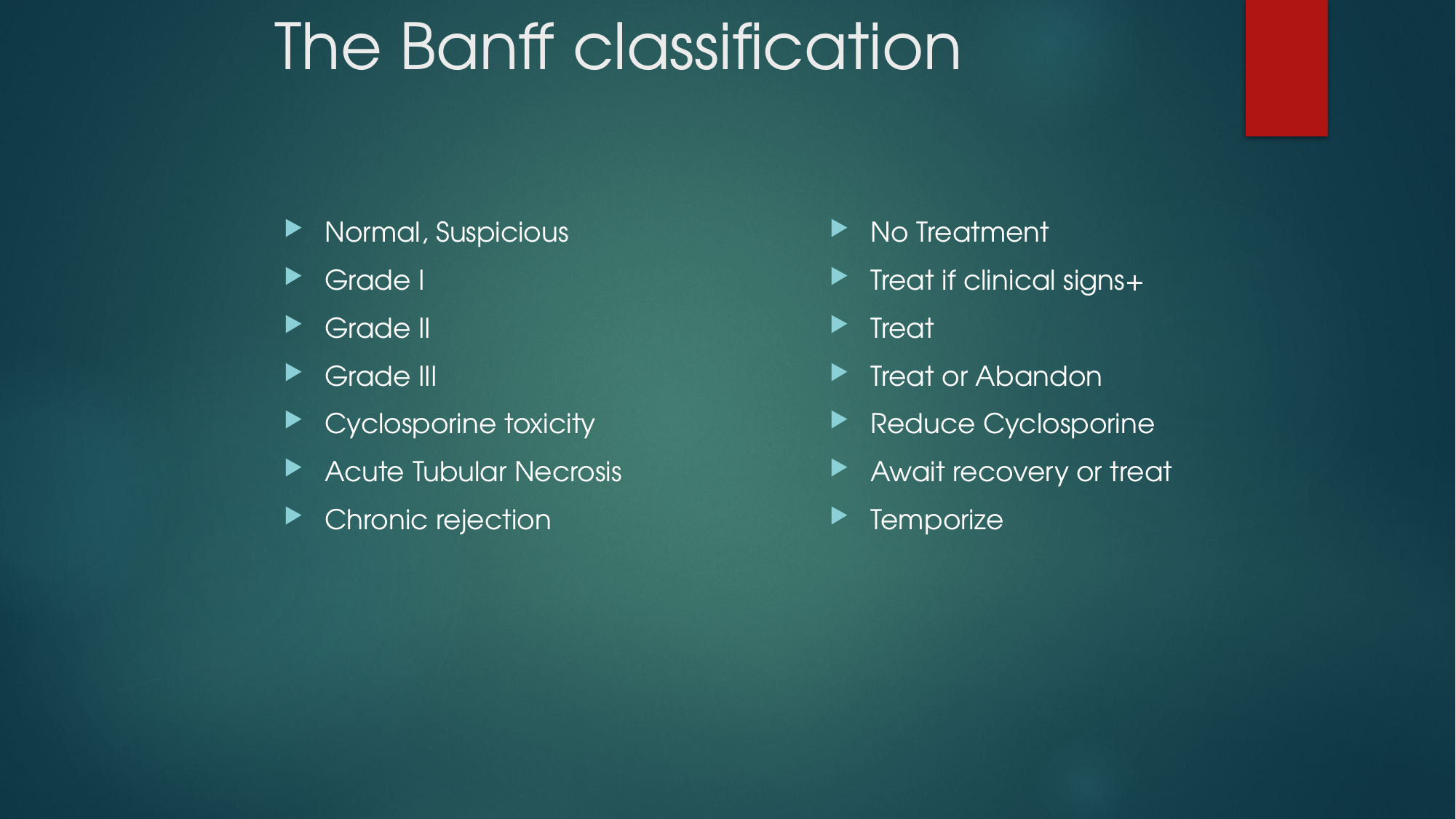

# The Banff classification
Normal, Suspicious
Grade I
Grade II
Grade III
Cyclosporine toxicity
Acute Tubular Necrosis
Chronic rejection
No Treatment
Treat if clinical signs+
Treat
Treat or Abandon
Reduce Cyclosporine
Await recovery or treat
Temporize